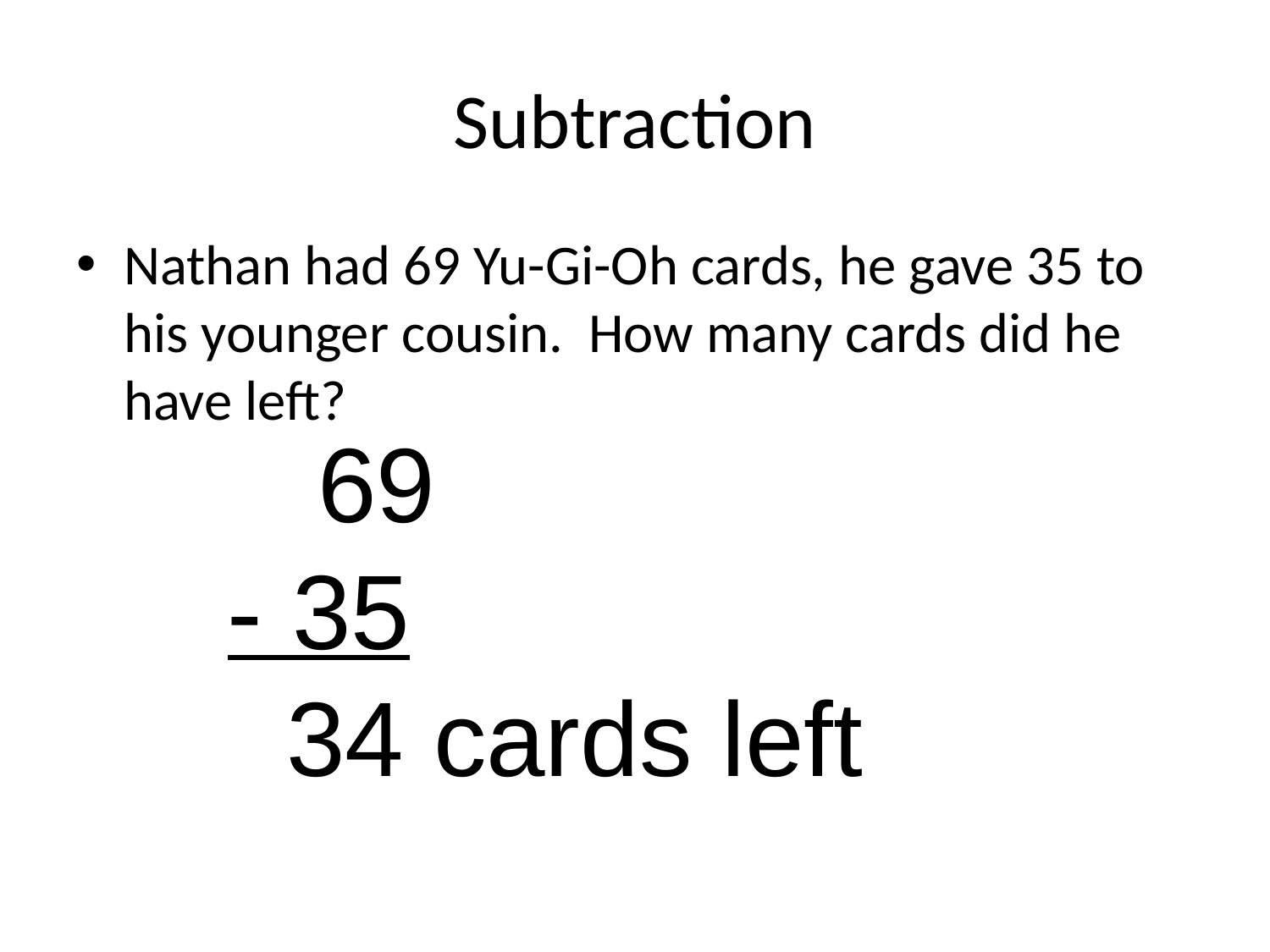

# Subtraction
Nathan had 69 Yu-Gi-Oh cards, he gave 35 to his younger cousin.  How many cards did he have left?

                     69
   - 35
     34 cards left